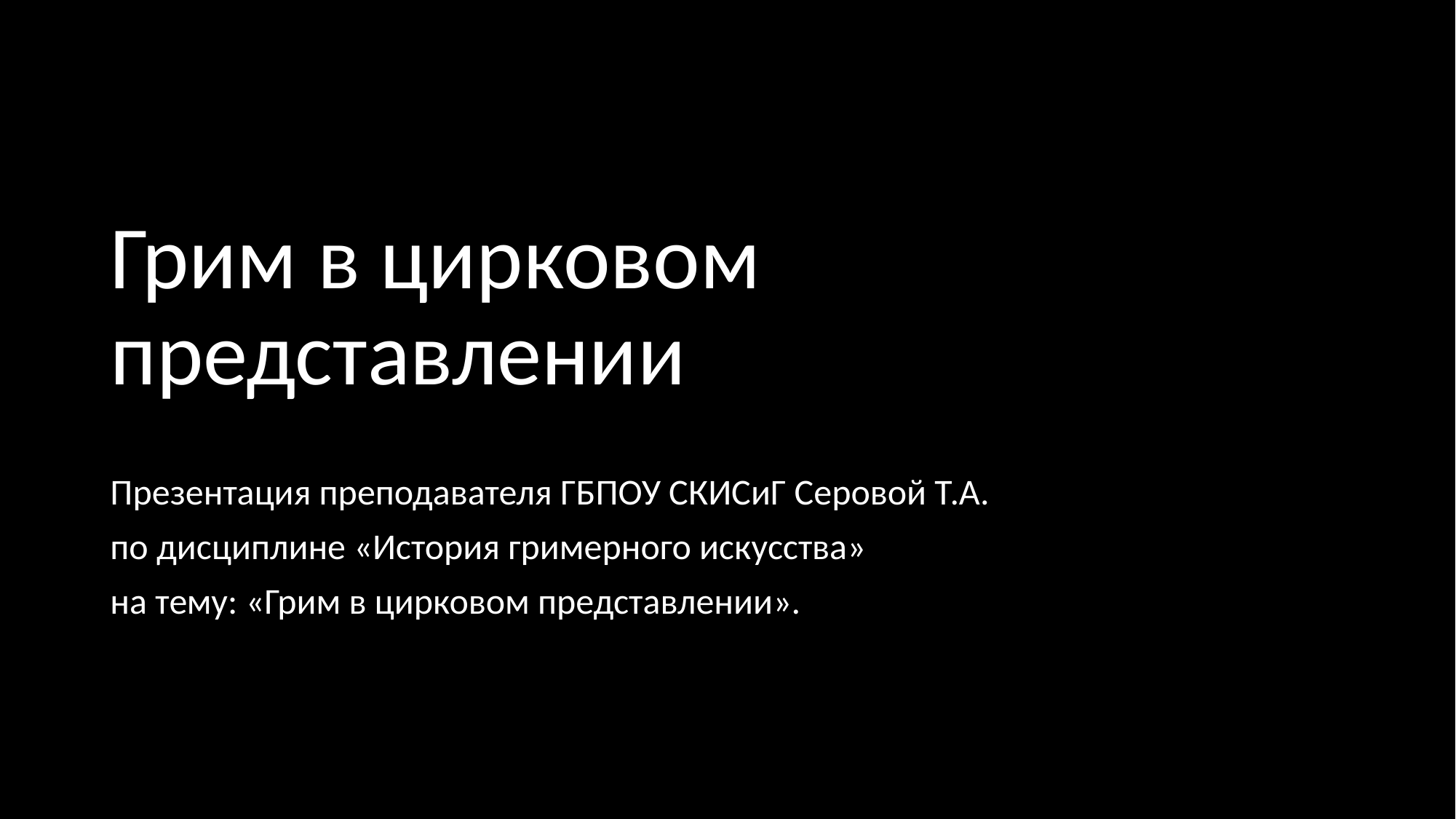

# Грим в цирковом представлении
Презентация преподавателя ГБПОУ СКИСиГ Серовой Т.А.
по дисциплине «История гримерного искусства»
на тему: «Грим в цирковом представлении».